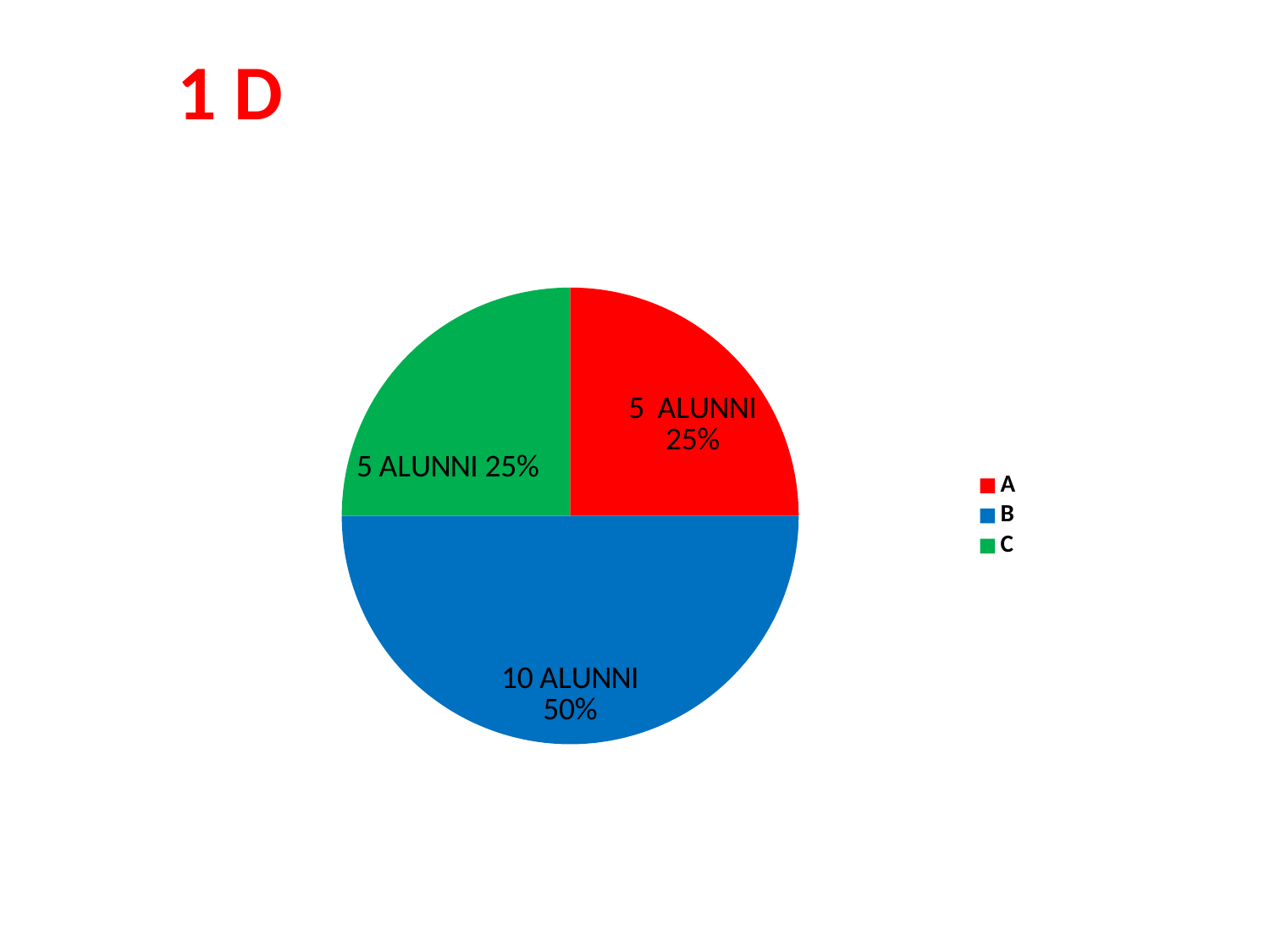

1 D

### Chart

| Category |  |
|---|---|
| A | 5.0 |
| B | 10.0 |
| C | 5.0 |